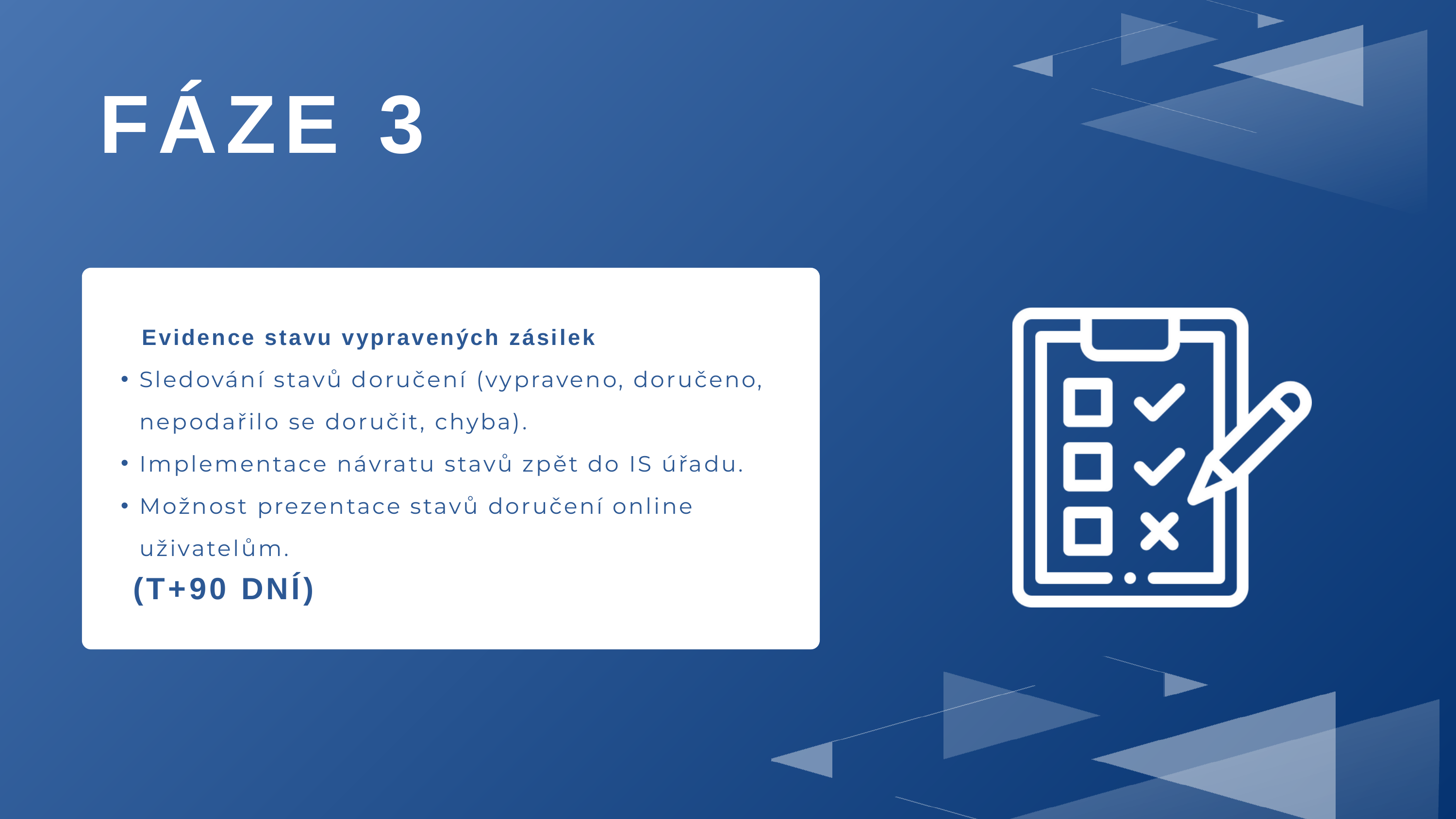

FÁZE 3

     Evidence stavu vypravených zásilek
Sledování stavů doručení (vypraveno, doručeno, nepodařilo se doručit, chyba).
Implementace návratu stavů zpět do IS úřadu.
Možnost prezentace stavů doručení online uživatelům.

(T+90 DNÍ)